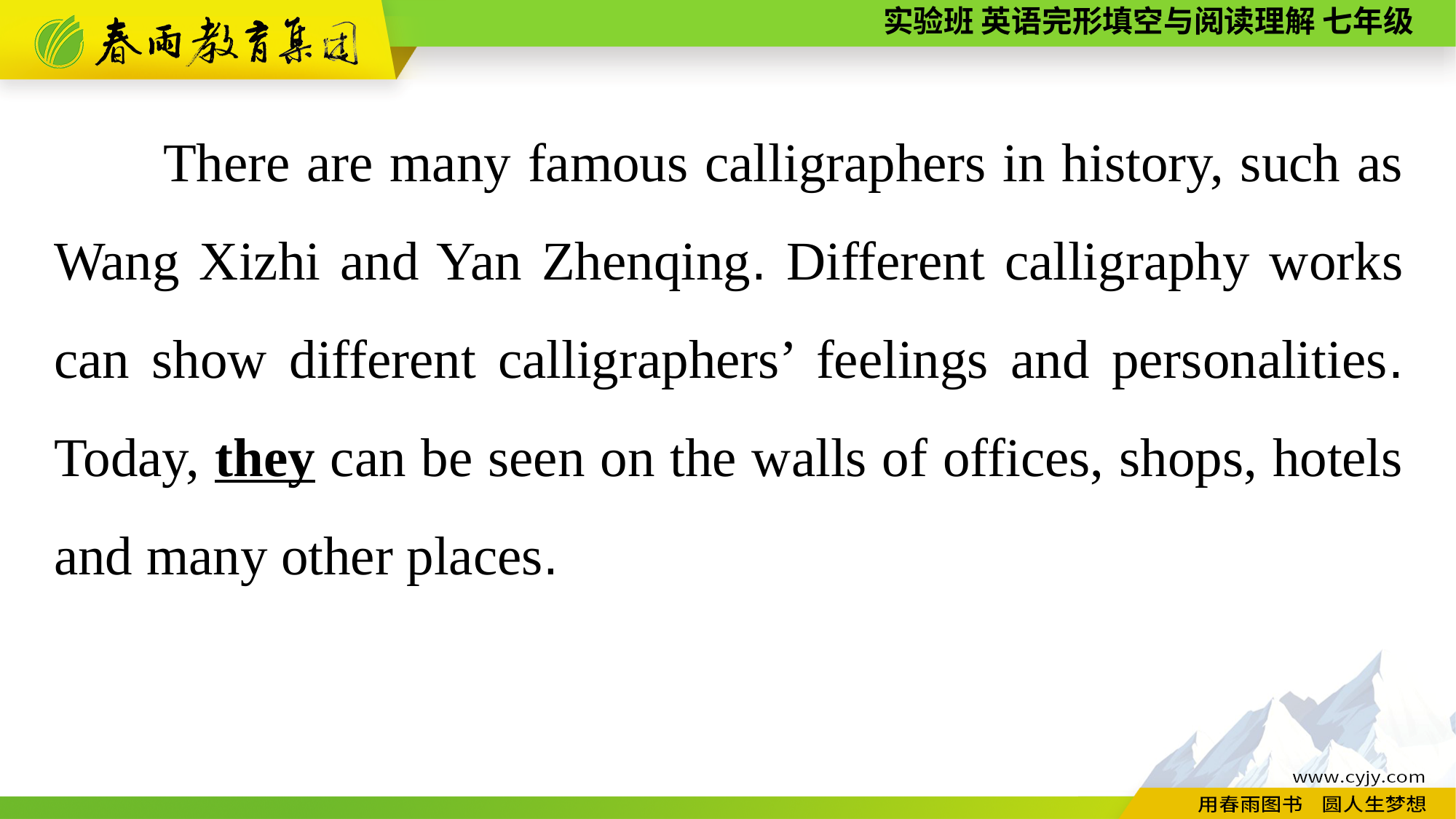

There are many famous calligraphers in history, such as Wang Xizhi and Yan Zhenqing. Different calligraphy works can show different calligraphers’ feelings and personalities. Today, they can be seen on the walls of offices, shops, hotels and many other places.